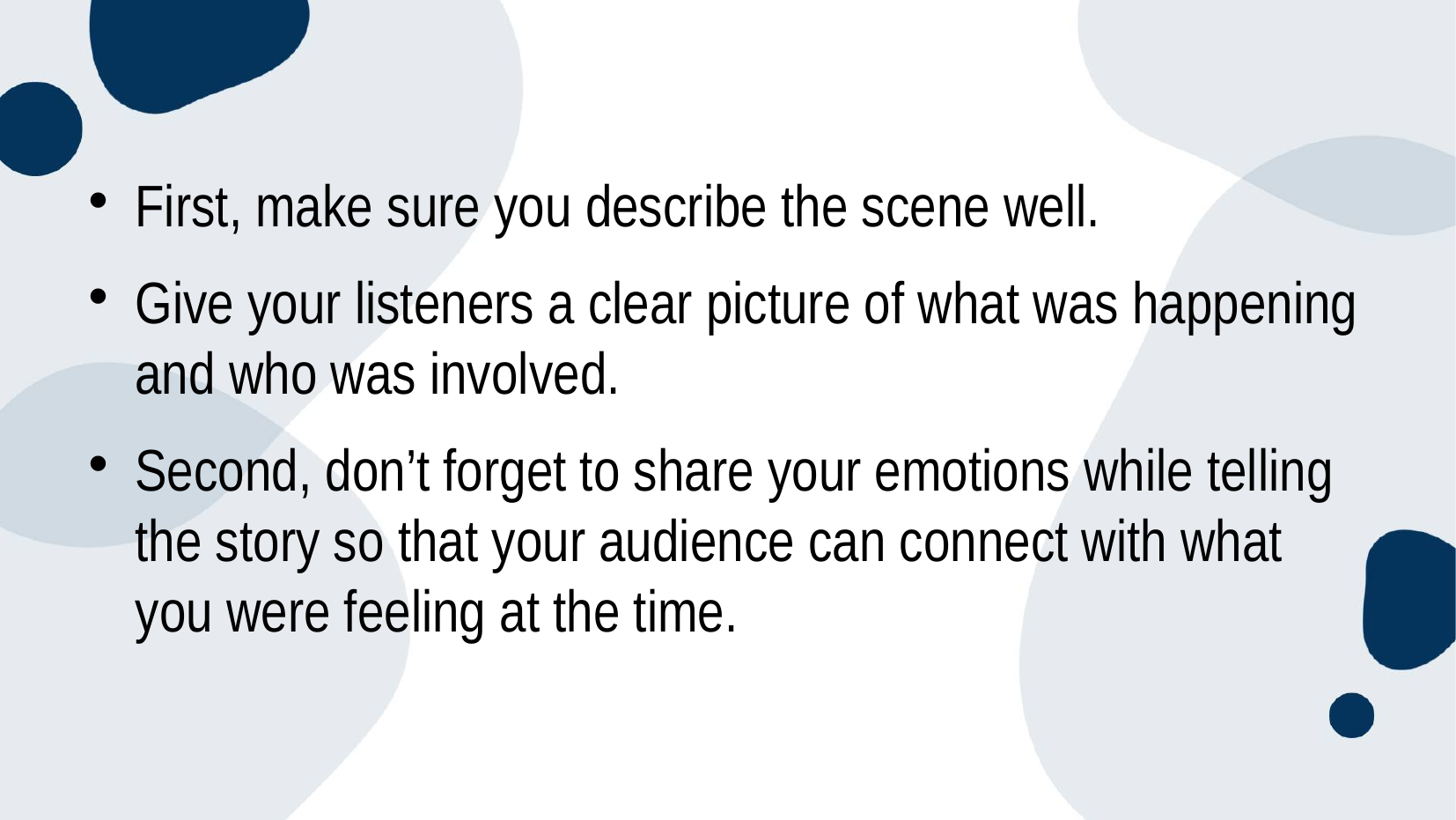

#
First, make sure you describe the scene well.
Give your listeners a clear picture of what was happening and who was involved.
Second, don’t forget to share your emotions while telling the story so that your audience can connect with what  you were feeling at the time.